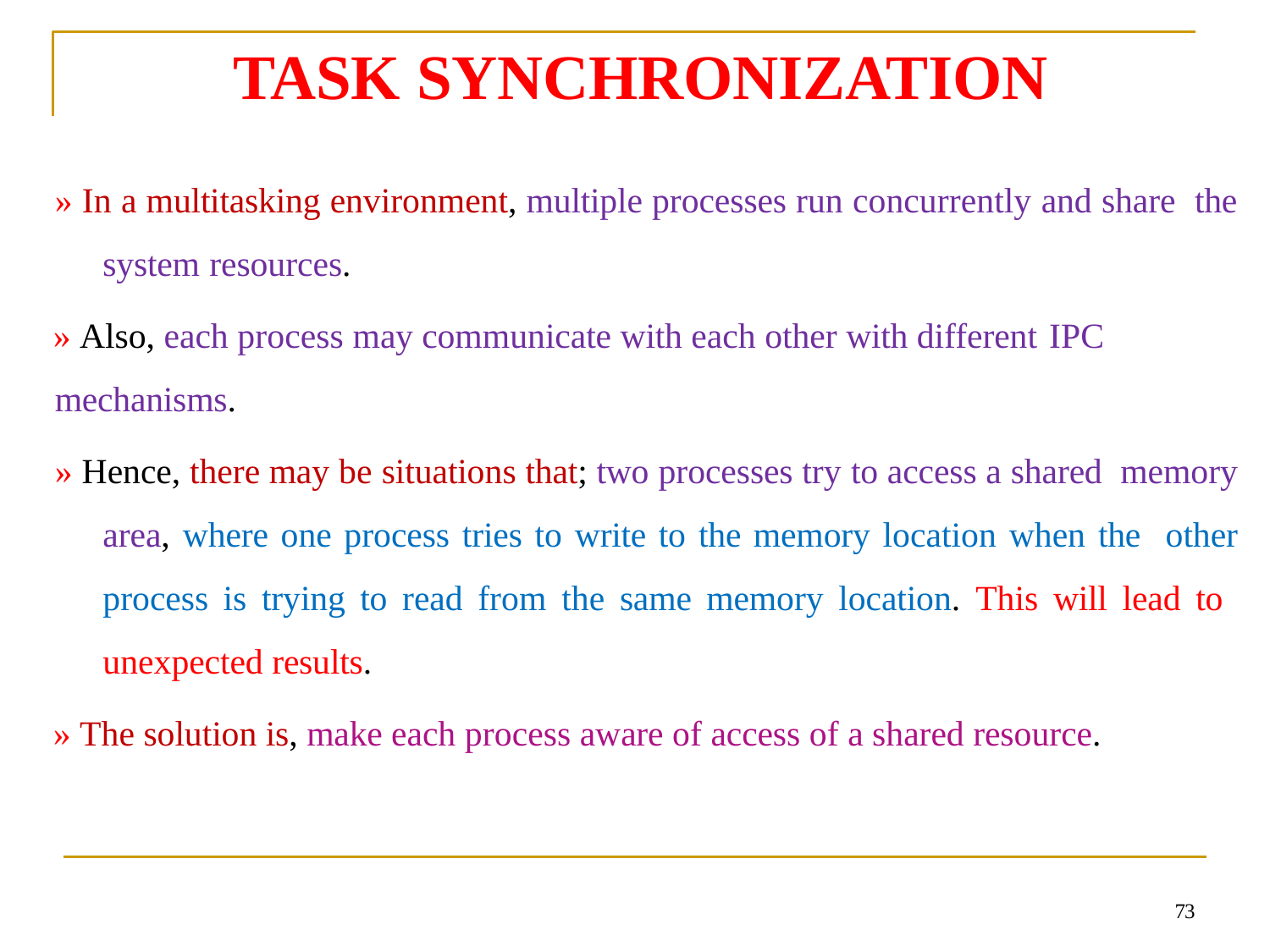

# TASK SYNCHRONIZATION
» In a multitasking environment, multiple processes run concurrently and share  the system resources.
» Also, each process may communicate with each other with different IPC
mechanisms.
» Hence, there may be situations that; two processes try to access a shared  memory area, where one process tries to write to the memory location when the  other process is trying to read from the same memory location. This will lead to  unexpected results.
» The solution is, make each process aware of access of a shared resource.

73